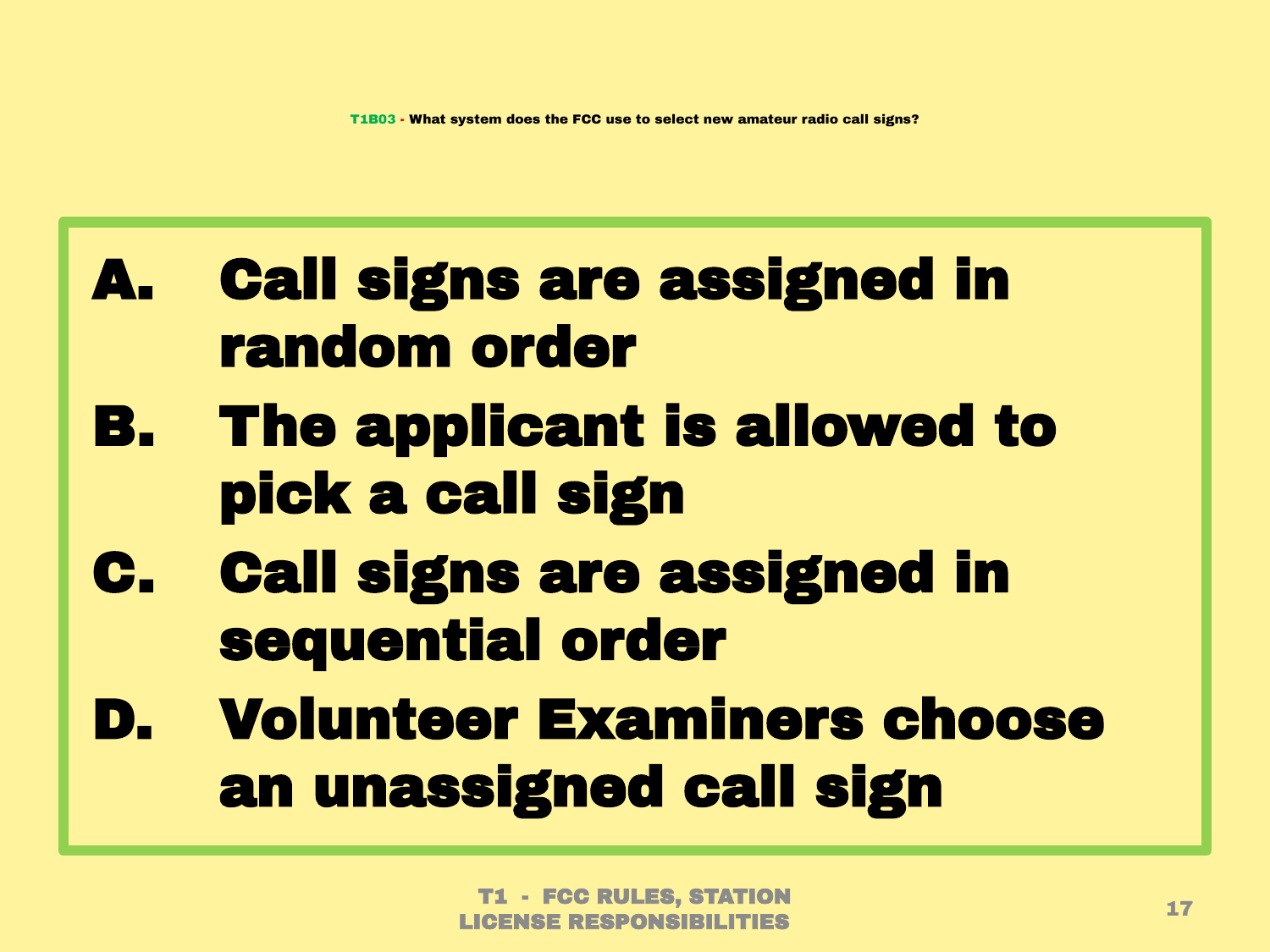

# T1B03 - What system does the FCC use to select new amateur radio call signs?

Call signs are assigned in random order
The applicant is allowed to pick a call sign
Call signs are assigned in sequential order
Volunteer Examiners choose an unassigned call sign

T1  -  FCC RULES, STATION LICENSE RESPONSIBILITIES
17